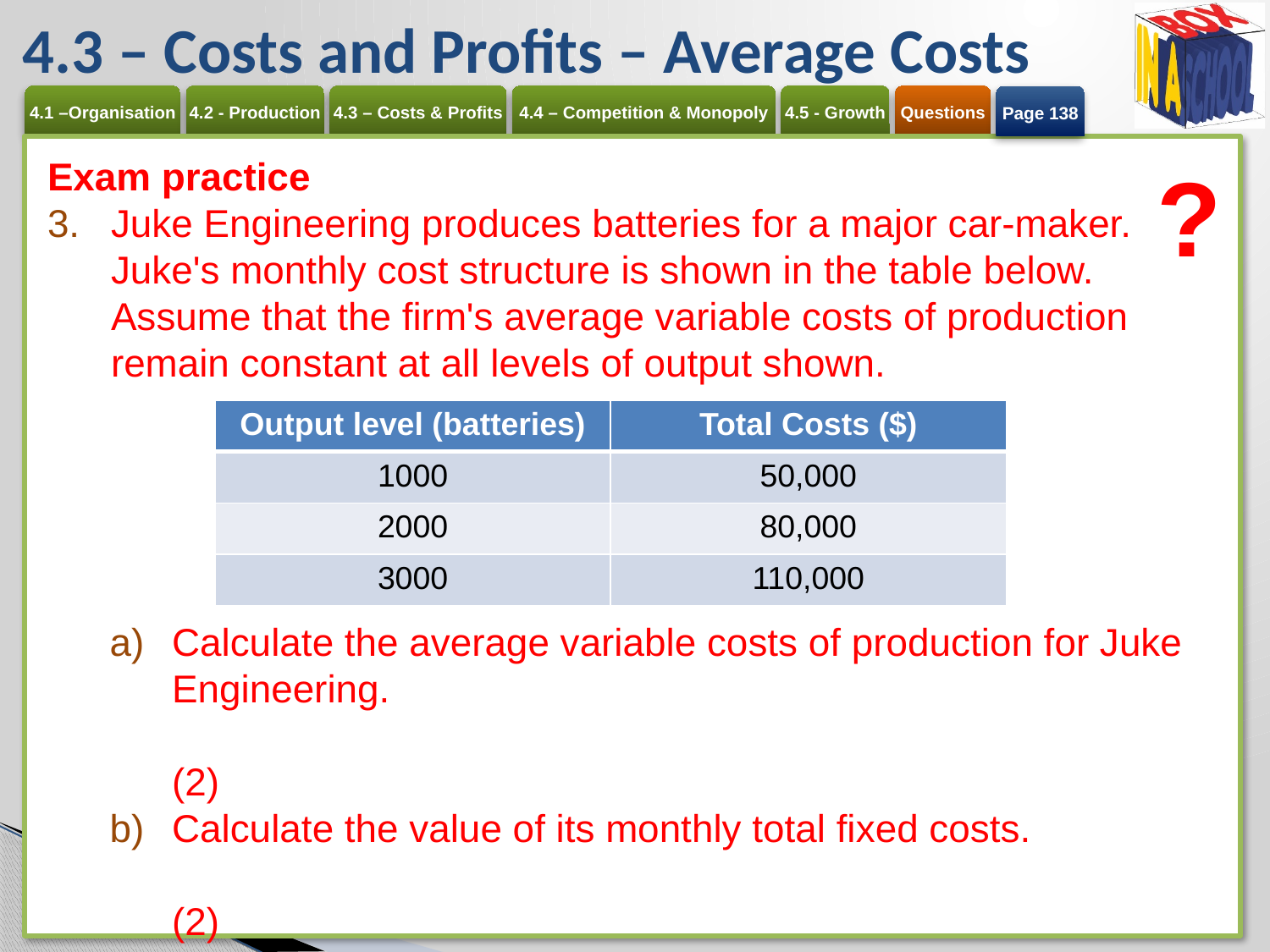

# 4.3 – Costs and Profits – Average Costs
Page 138
?
Exam practice
Juke Engineering produces batteries for a major car-maker. Juke's monthly cost structure is shown in the table below. Assume that the firm's average variable costs of production remain constant at all levels of output shown.

Calculate the average variable costs of production for Juke Engineering. 	(2)
Calculate the value of its monthly total fixed costs. 	(2)
Calculate the change in average costs of production if Juke Engineering increases its production from 1000 batteries per month to 3000 batteries per month. 	(2)
| Output level (batteries) | Total Costs ($) |
| --- | --- |
| 1000 | 50,000 |
| 2000 | 80,000 |
| 3000 | 110,000 |